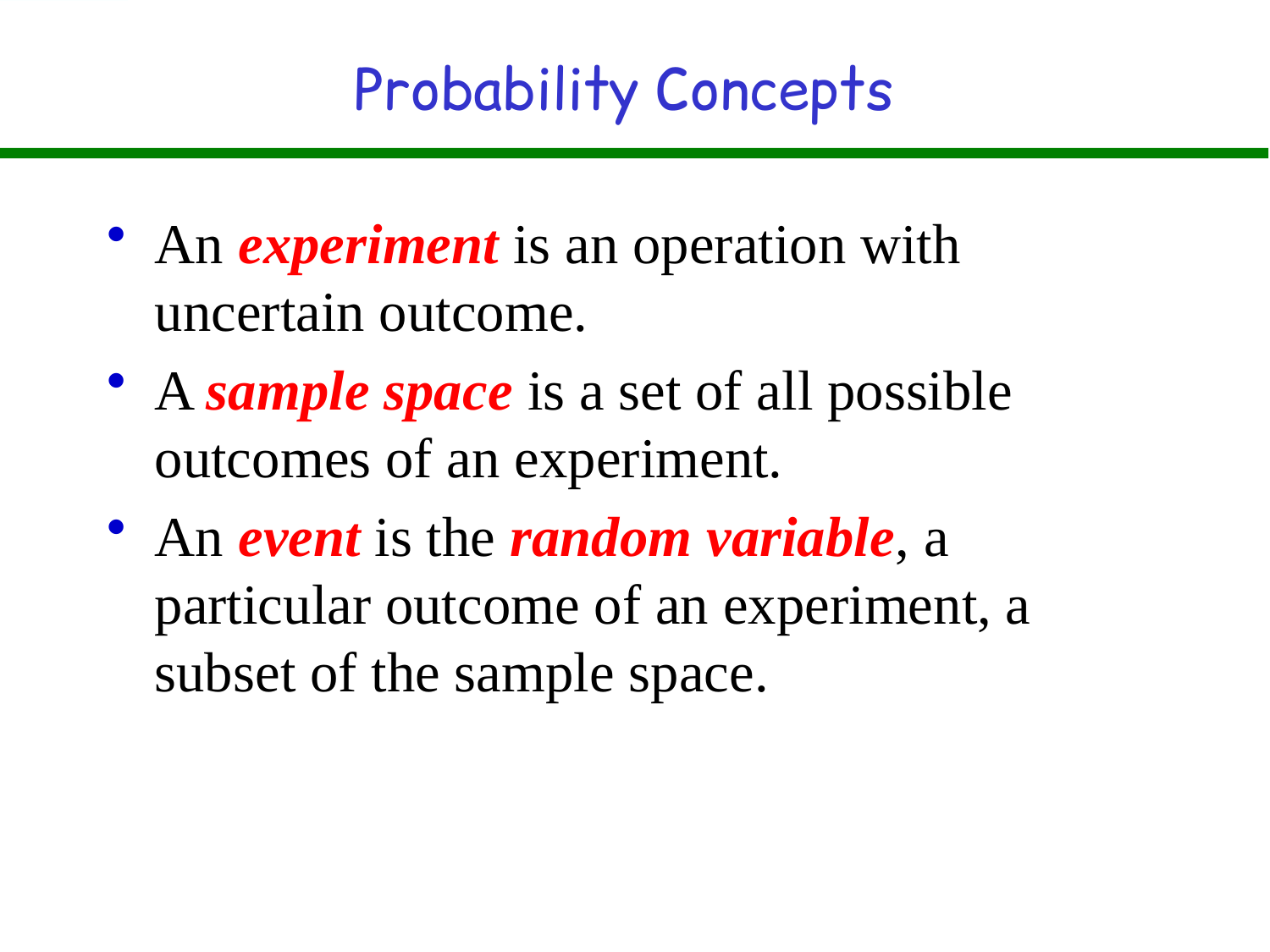

# Probability Concepts
An experiment is an operation with uncertain outcome.
A sample space is a set of all possible outcomes of an experiment.
An event is the random variable, a particular outcome of an experiment, a subset of the sample space.